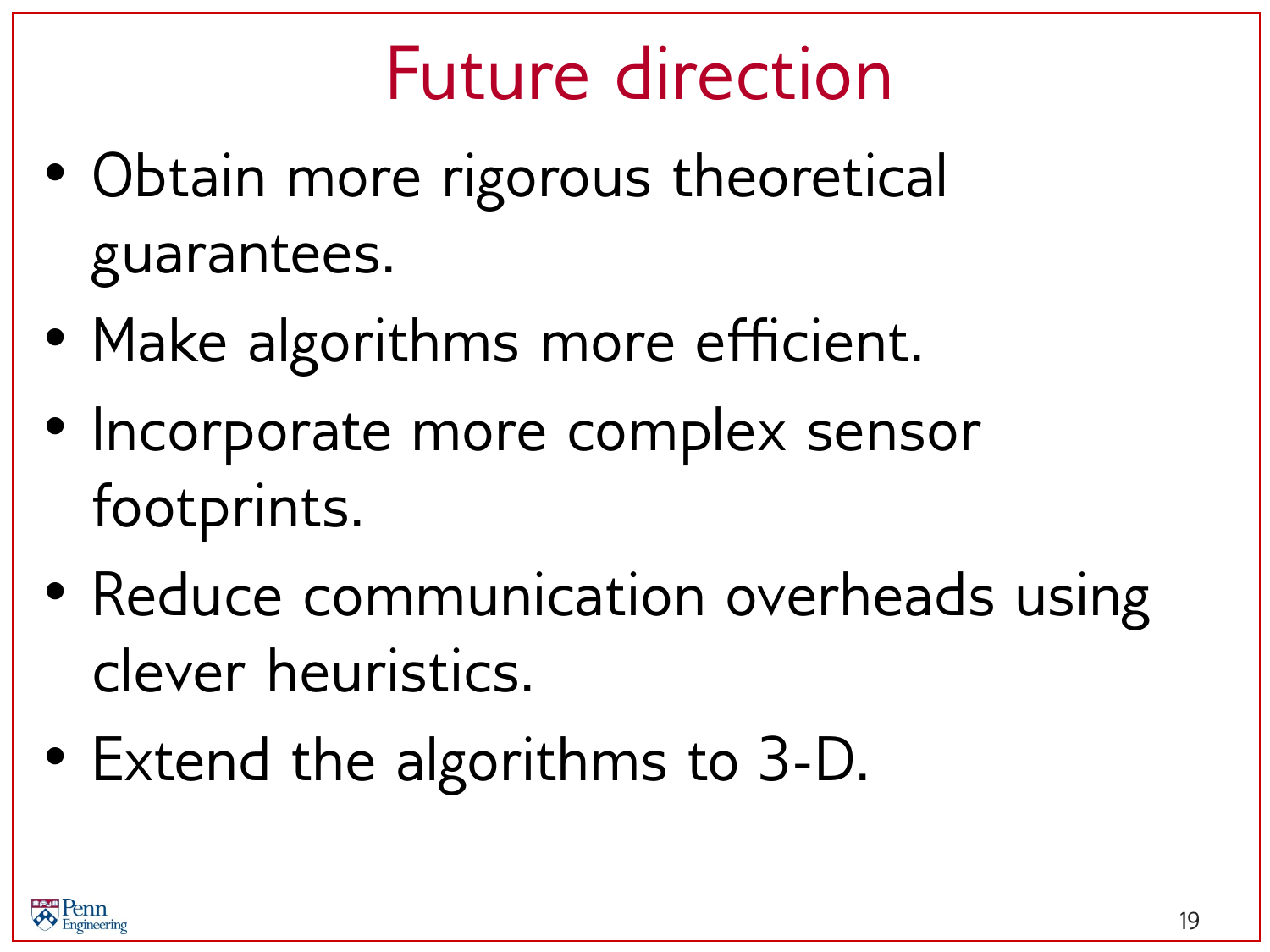

# Future direction
Obtain more rigorous theoretical guarantees.
Make algorithms more efficient.
Incorporate more complex sensor footprints.
Reduce communication overheads using clever heuristics.
Extend the algorithms to 3-D.